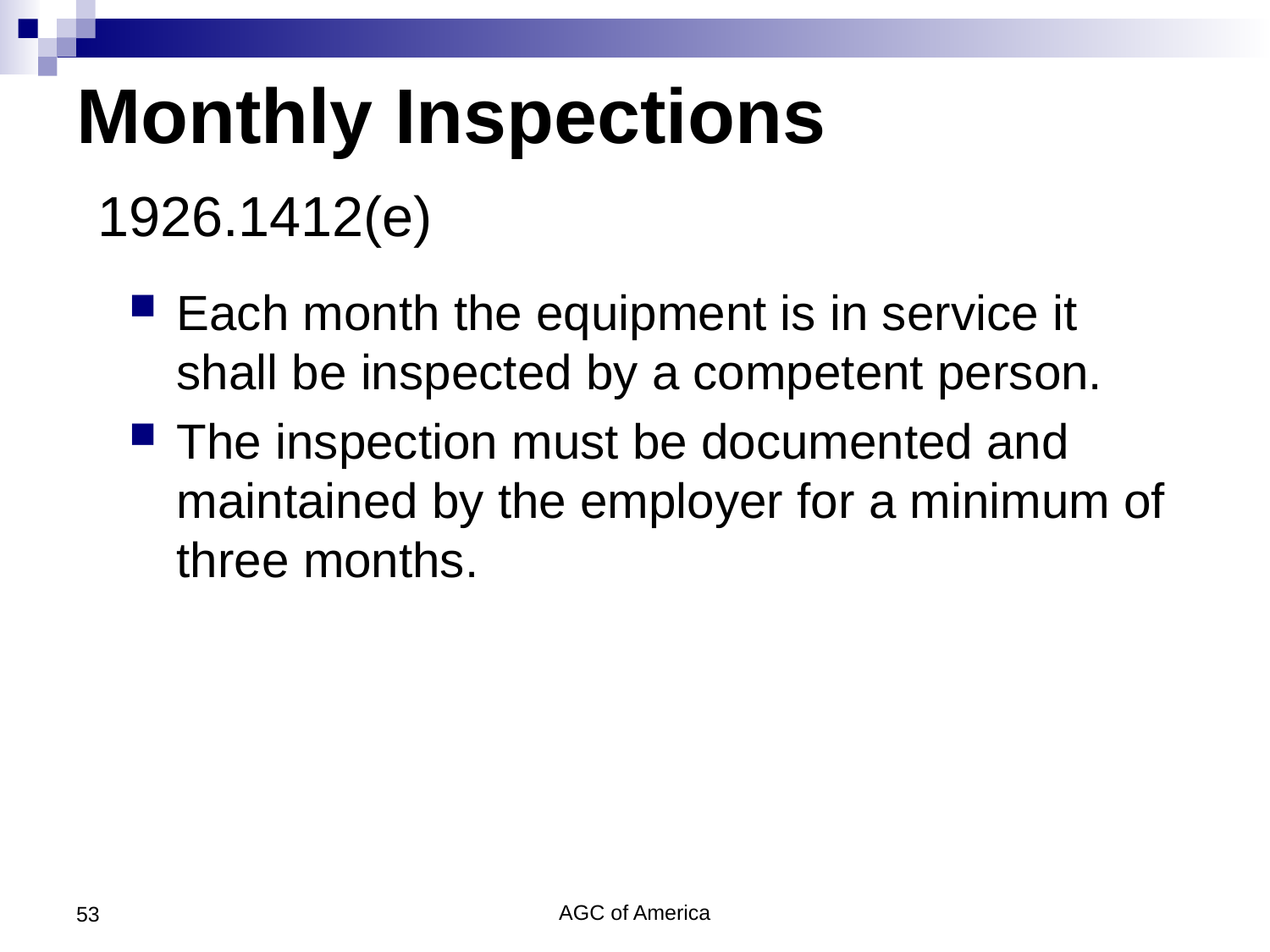

# Monthly Inspections 1926.1412(e)
Each month the equipment is in service it shall be inspected by a competent person.
The inspection must be documented and maintained by the employer for a minimum of three months.
53
AGC of America